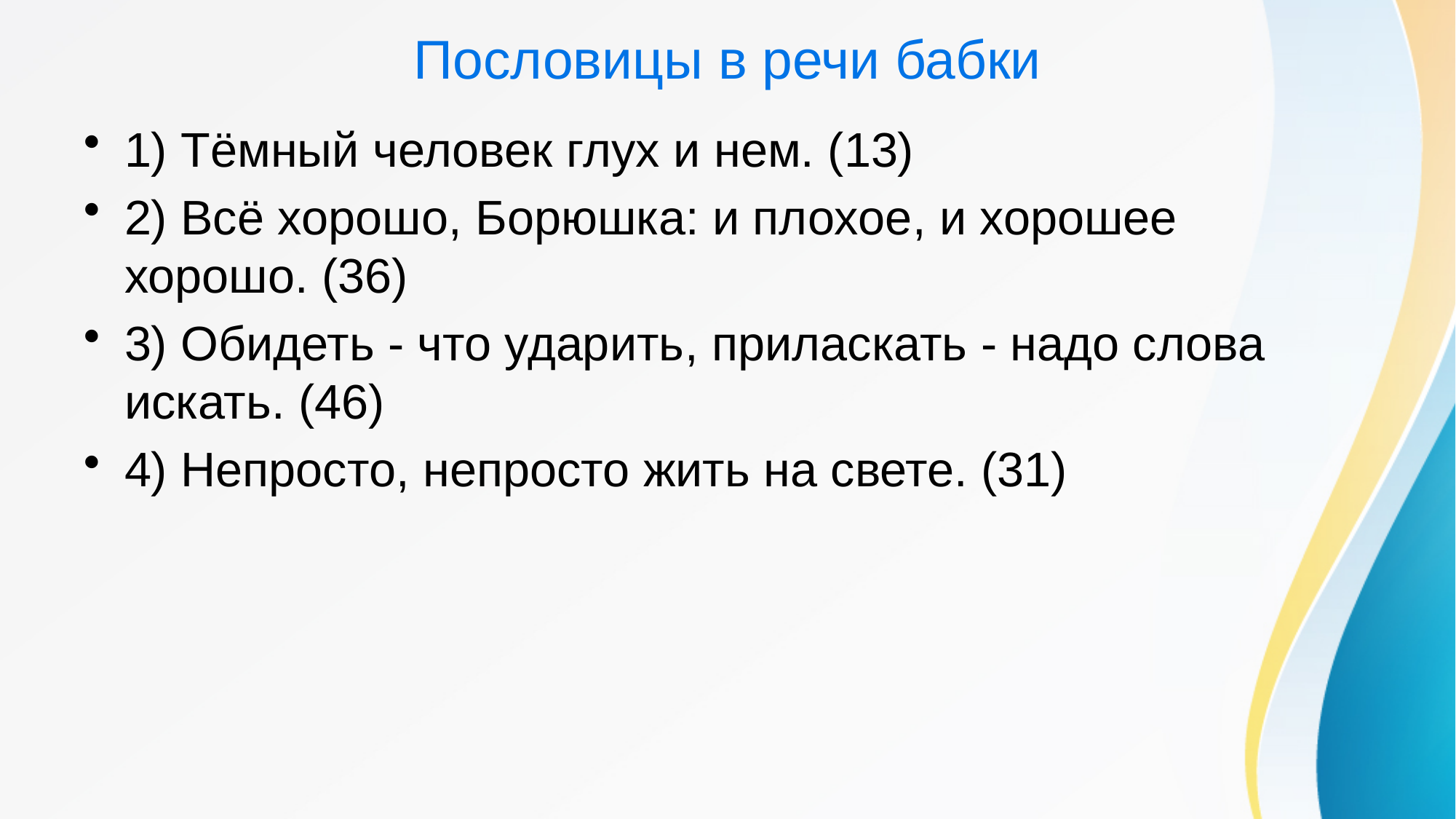

# Пословицы в речи бабки
1) Тёмный человек глух и нем. (13)
2) Всё хорошо, Борюшка: и плохое, и хорошее хорошо. (36)
3) Обидеть - что ударить, приласкать - надо слова искать. (46)
4) Непросто, непросто жить на свете. (31)